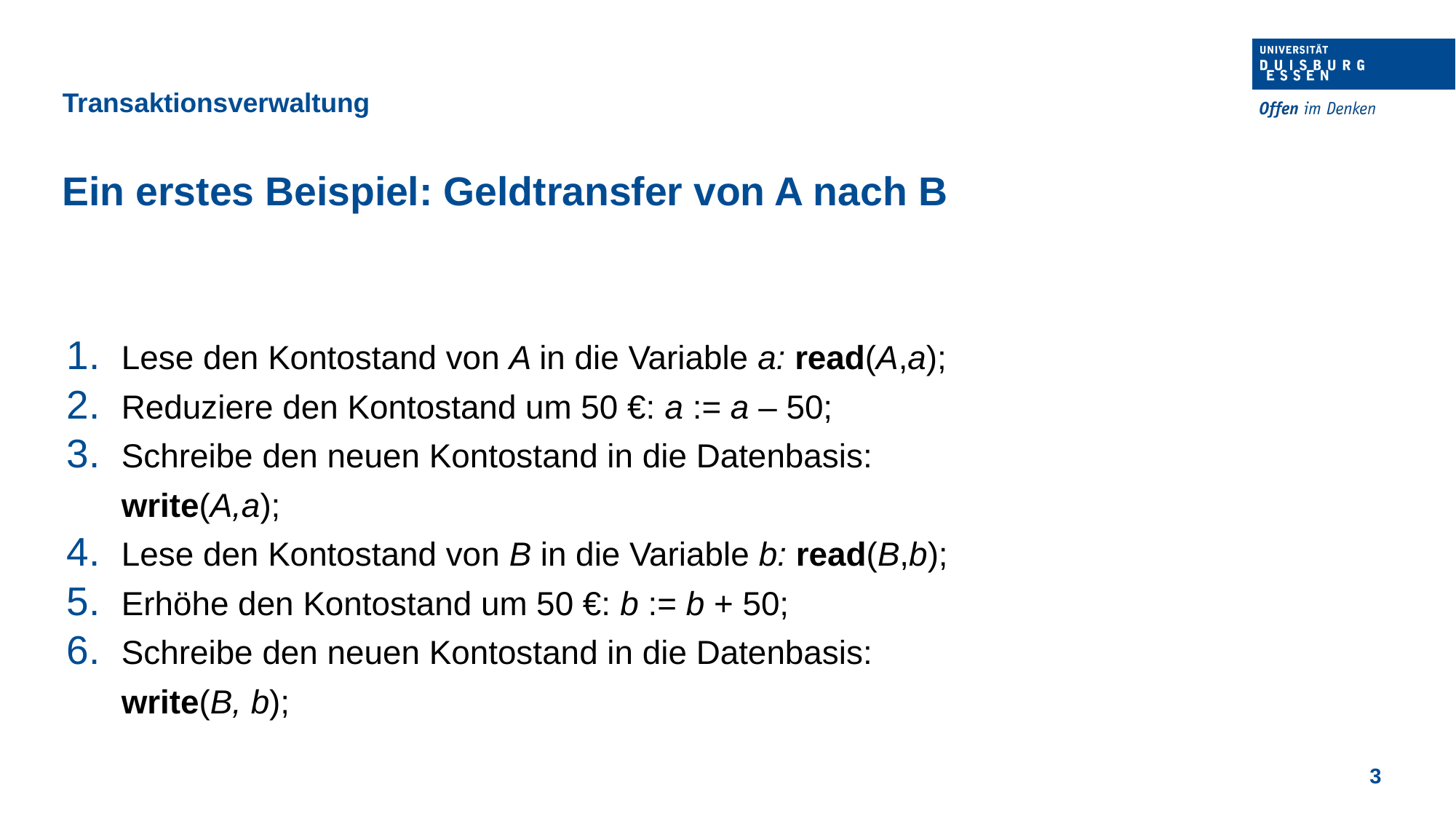

Transaktionsverwaltung
Ein erstes Beispiel: Geldtransfer von A nach B
Lese den Kontostand von A in die Variable a: read(A,a);
Reduziere den Kontostand um 50 €: a := a – 50;
Schreibe den neuen Kontostand in die Datenbasis:
	write(A,a);
Lese den Kontostand von B in die Variable b: read(B,b);
Erhöhe den Kontostand um 50 €: b := b + 50;
Schreibe den neuen Kontostand in die Datenbasis:
	write(B, b);
3